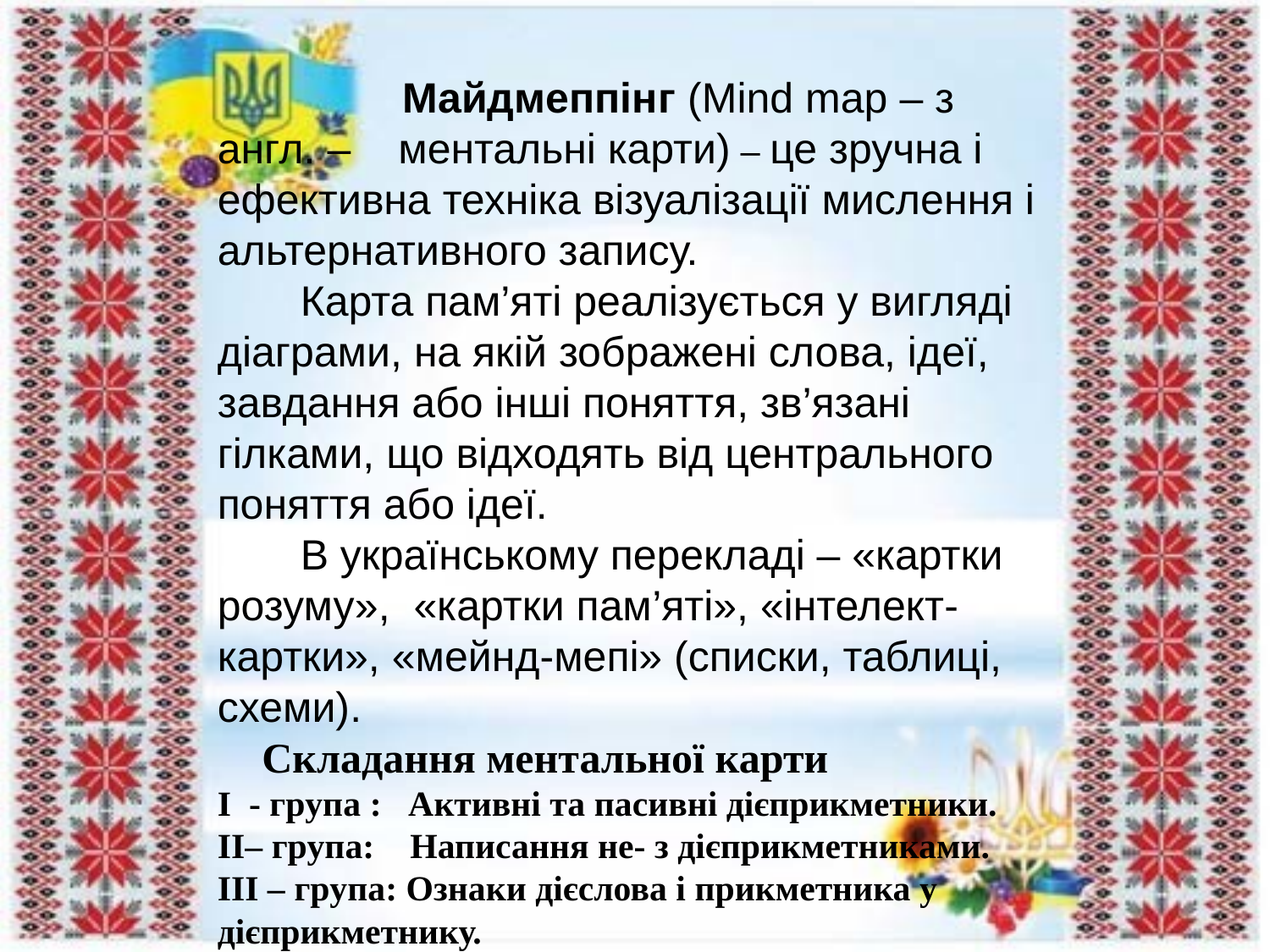

Майдмеппінг (Mind map – з англ. –    ментальні карти) – це зручна і ефективна техніка візуалізації мислення і альтернативного запису.
       Карта пам’яті реалізується у вигляді діаграми, на якій зображені слова, ідеї, завдання або інші поняття, зв’язані гілками, що відходять від центрального поняття або ідеї.
       В українському перекладі – «картки розуму»,  «картки пам’яті», «інтелект-картки», «мейнд-мепі» (списки, таблиці, схеми).
     Складання ментальної карти
І  - група :   Активні та пасивні дієприкметники.
ІІ– група:    Написання не- з дієприкметниками.
ІІІ – група: Ознаки дієслова і прикметника у дієприкметнику.